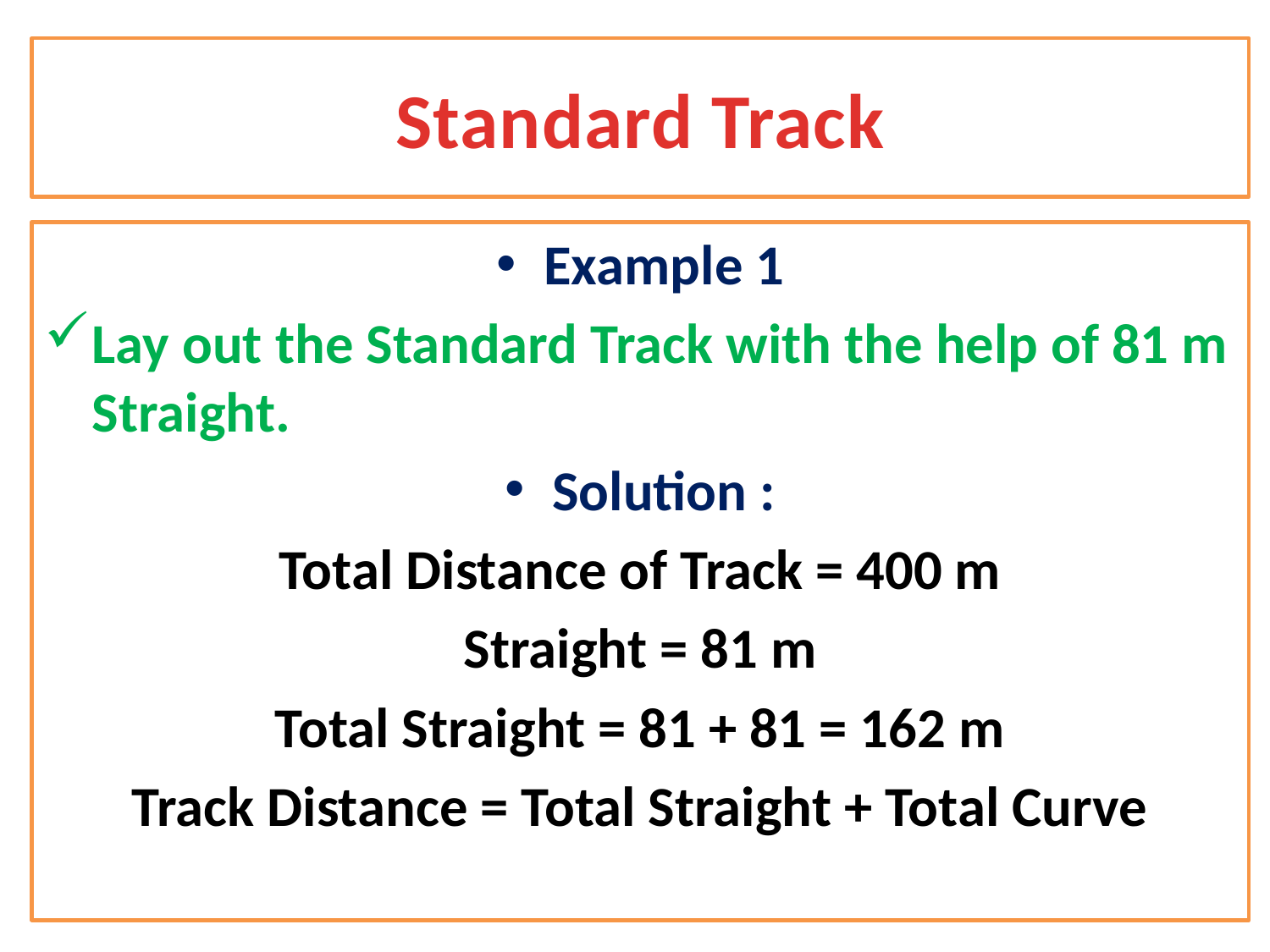

# Standard Track
Example 1
Lay out the Standard Track with the help of 81 m Straight.
Solution :
Total Distance of Track = 400 m
Straight = 81 m
Total Straight = 81 + 81 = 162 m
Track Distance = Total Straight + Total Curve